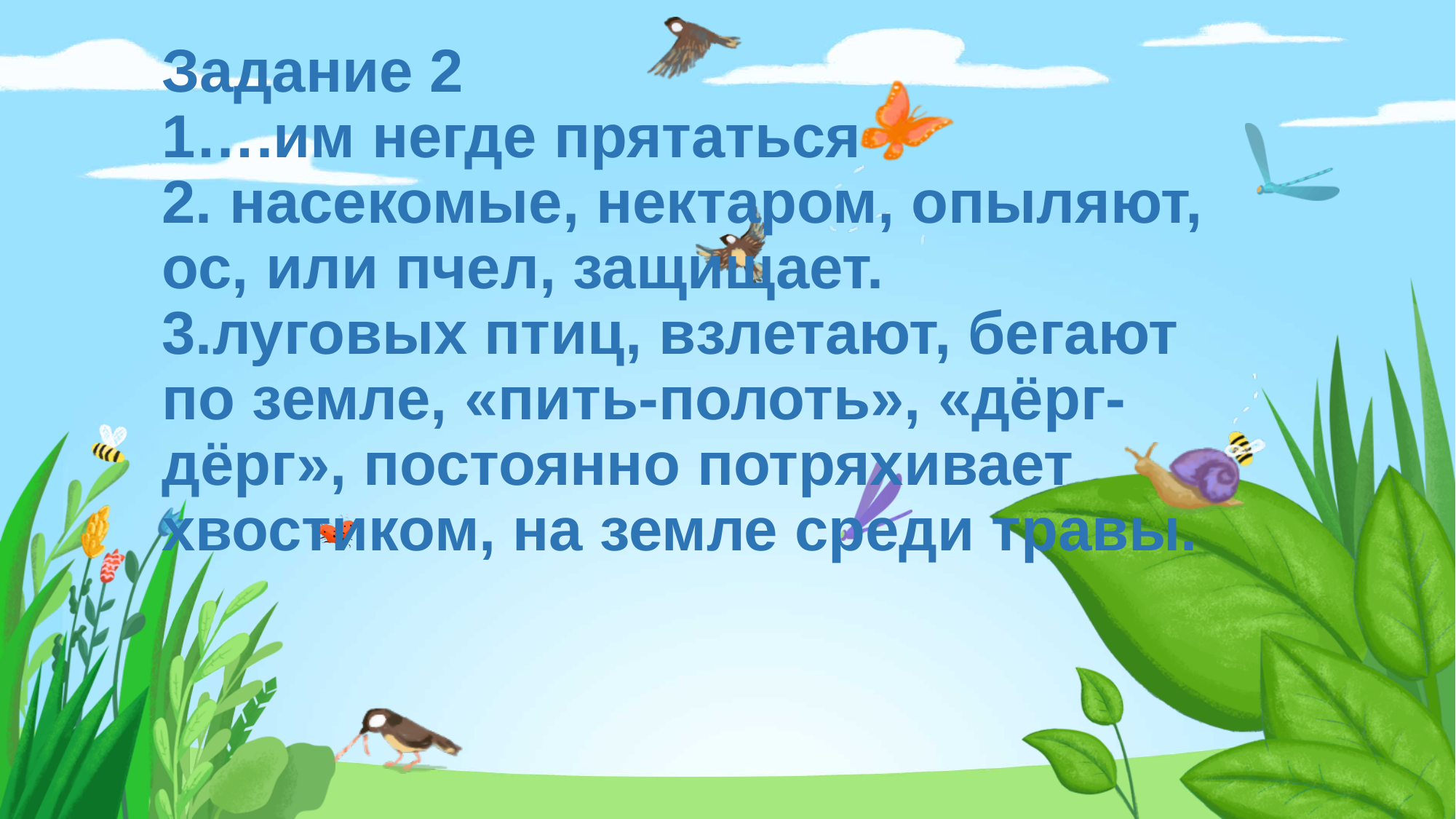

# Задание 2 1….им негде прятаться 2. насекомые, нектаром, опыляют, ос, или пчел, защищает. 3.луговых птиц, взлетают, бегают по земле, «пить-полоть», «дёрг-дёрг», постоянно потряхивает хвостиком, на земле среди травы.